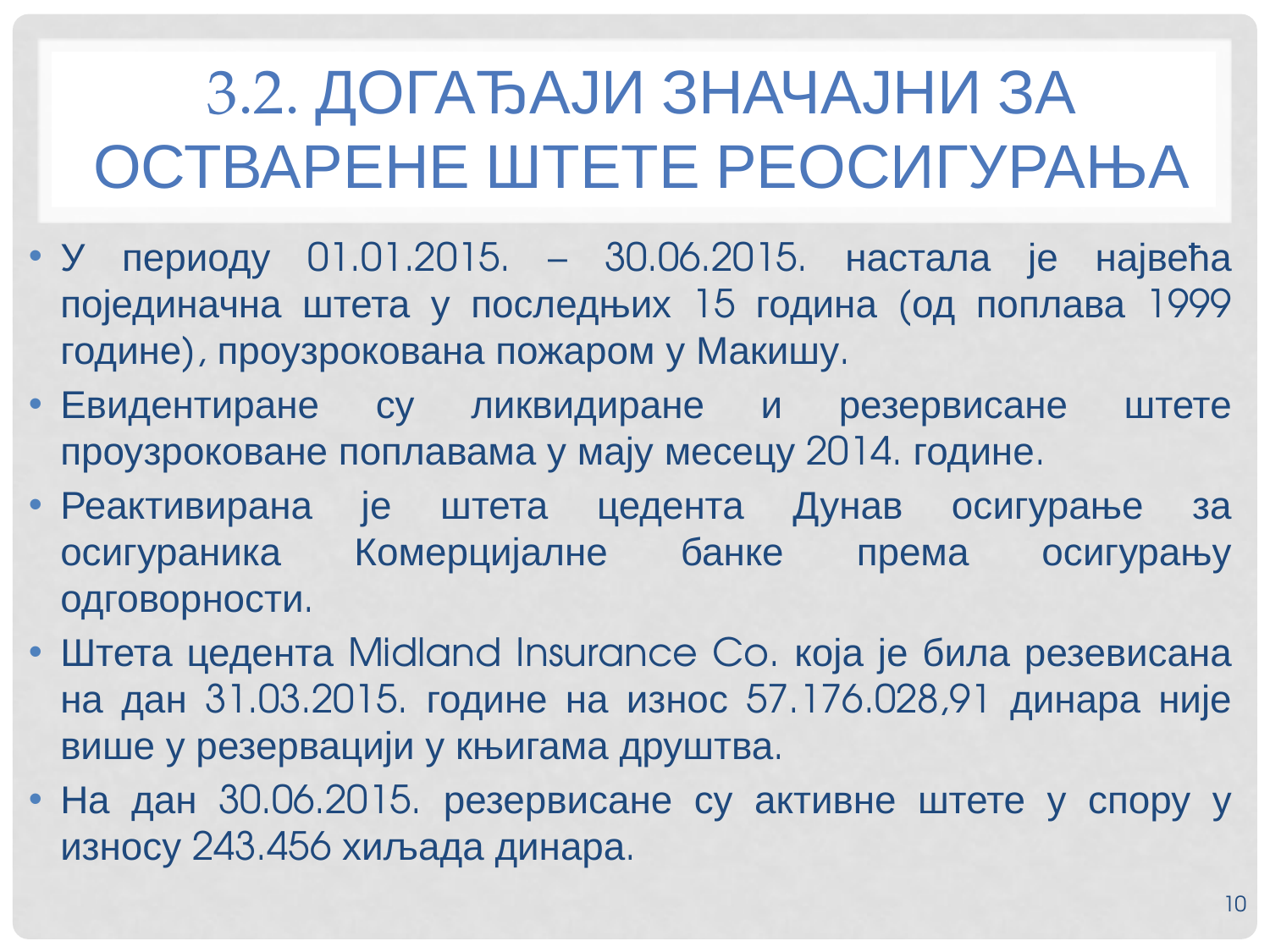

# 3.2. ДОГАЂАЈИ ЗНАЧАЈНИ ЗА ОСТВАРЕНЕ ШТЕТЕ РЕОСИГУРАЊА
У периоду 01.01.2015. – 30.06.2015. настала је највећа појединачна штета у последњих 15 година (од поплава 1999 године), проузрокована пожаром у Макишу.
Евидентиране су ликвидиране и резервисане штете проузроковане поплавама у мају месецу 2014. године.
Реактивирана је штета цедента Дунав осигурање за осигураника Комерцијалне банке према осигурању одговорности.
Штета цедента Midland Insurance Co. која је била резевисана на дан 31.03.2015. године на износ 57.176.028,91 динара није више у резервацији у књигама друштва.
На дан 30.06.2015. резервисане су активне штете у спору у износу 243.456 хиљада динара.
10